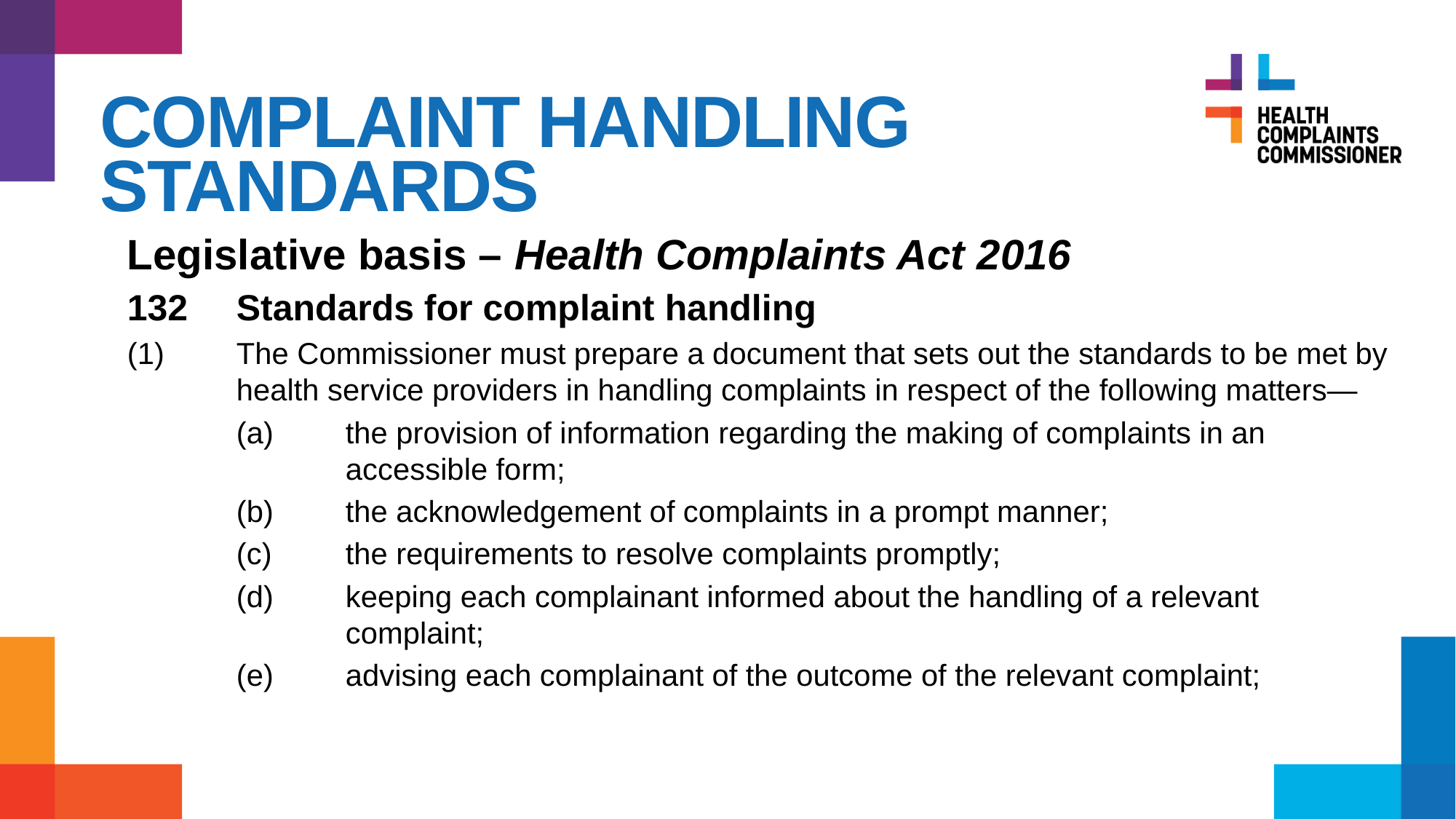

# Complaint handling standards
Legislative basis – Health Complaints Act 2016
132	Standards for complaint handling
(1)	The Commissioner must prepare a document that sets out the standards to be met by 	health service providers in handling complaints in respect of the following matters—
	(a)	the provision of information regarding the making of complaints in an 			accessible form;
	(b)	the acknowledgement of complaints in a prompt manner;
	(c)	the requirements to resolve complaints promptly;
	(d)	keeping each complainant informed about the handling of a relevant 			complaint;
	(e)	advising each complainant of the outcome of the relevant complaint;